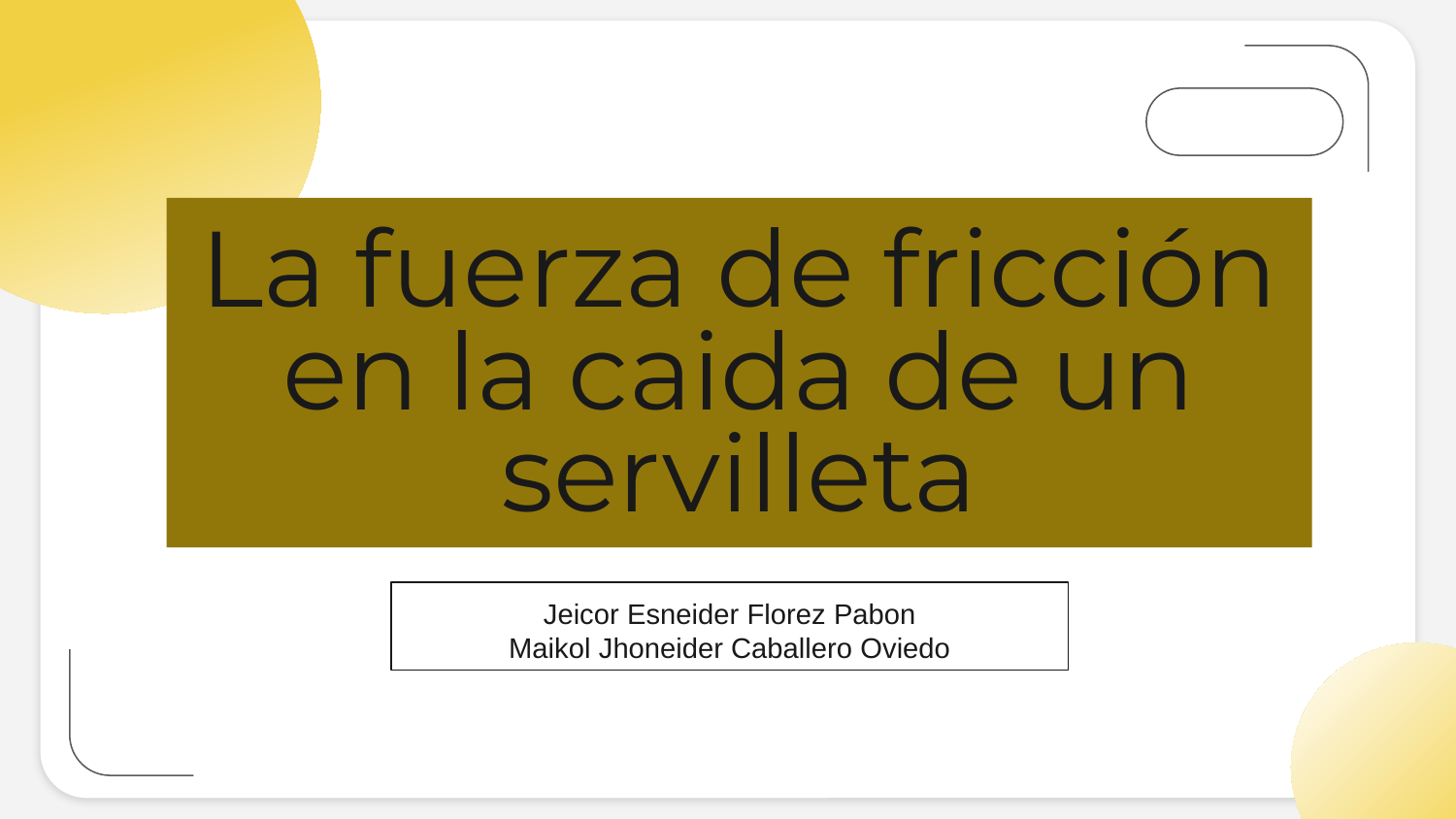

# La fuerza de fricción en la caida de un servilleta
Jeicor Esneider Florez Pabon
Maikol Jhoneider Caballero Oviedo